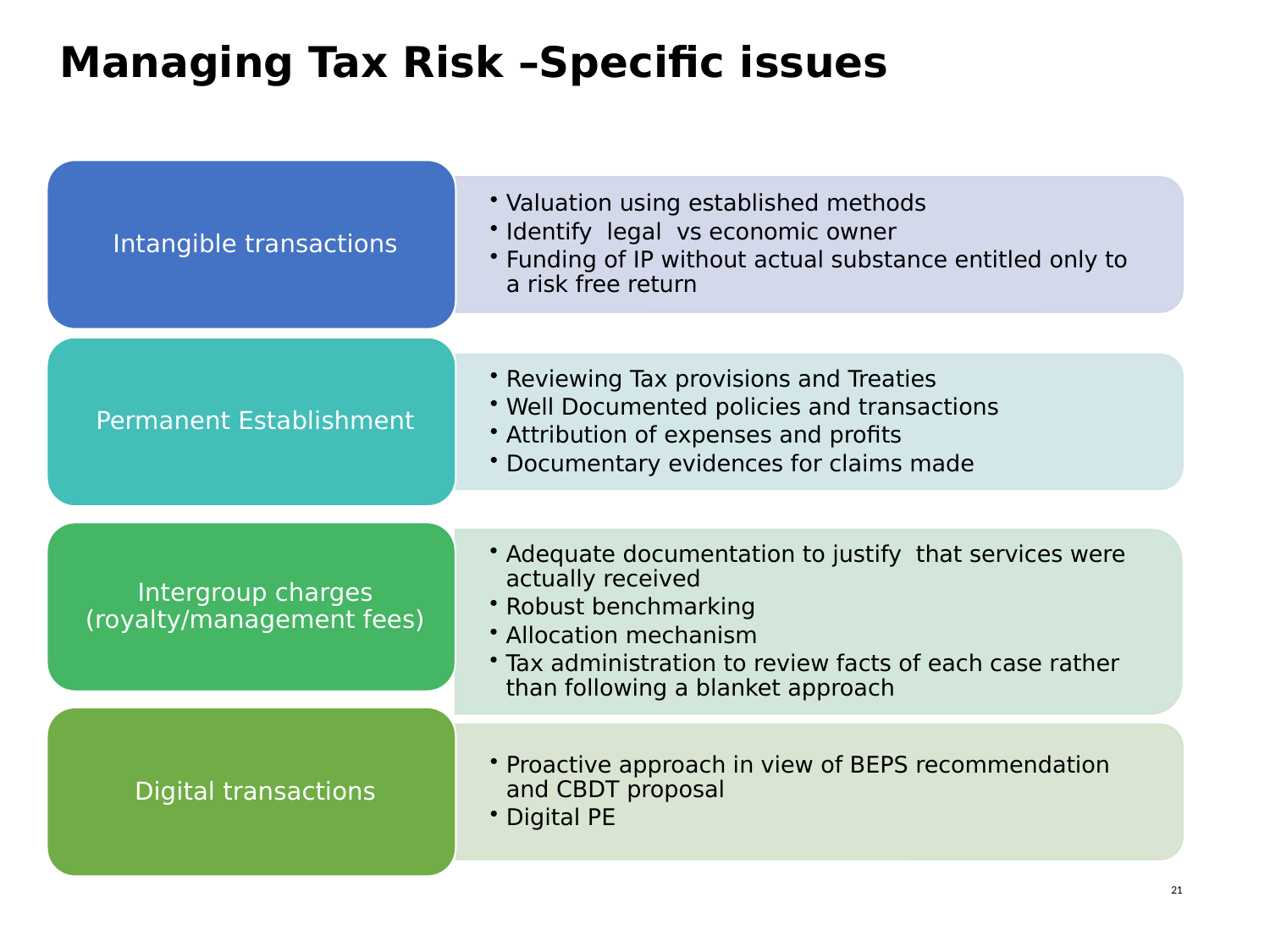

# Managing Tax Risk –Specific issues
Valuation using established methods
Identify  legal  vs economic owner
Funding of IP without actual substance entitled only to a risk free return
Intangible transactions
Reviewing Tax provisions and Treaties
Well Documented policies and transactions
Attribution of expenses and profits
Documentary evidences for claims made
Permanent Establishment
Adequate documentation to justify  that services were actually received
Robust benchmarking
Allocation mechanism
Tax administration to review facts of each case rather than following a blanket approach
Intergroup charges (royalty/management fees)
Proactive approach in view of BEPS recommendation and CBDT proposal
Digital PE
Digital transactions